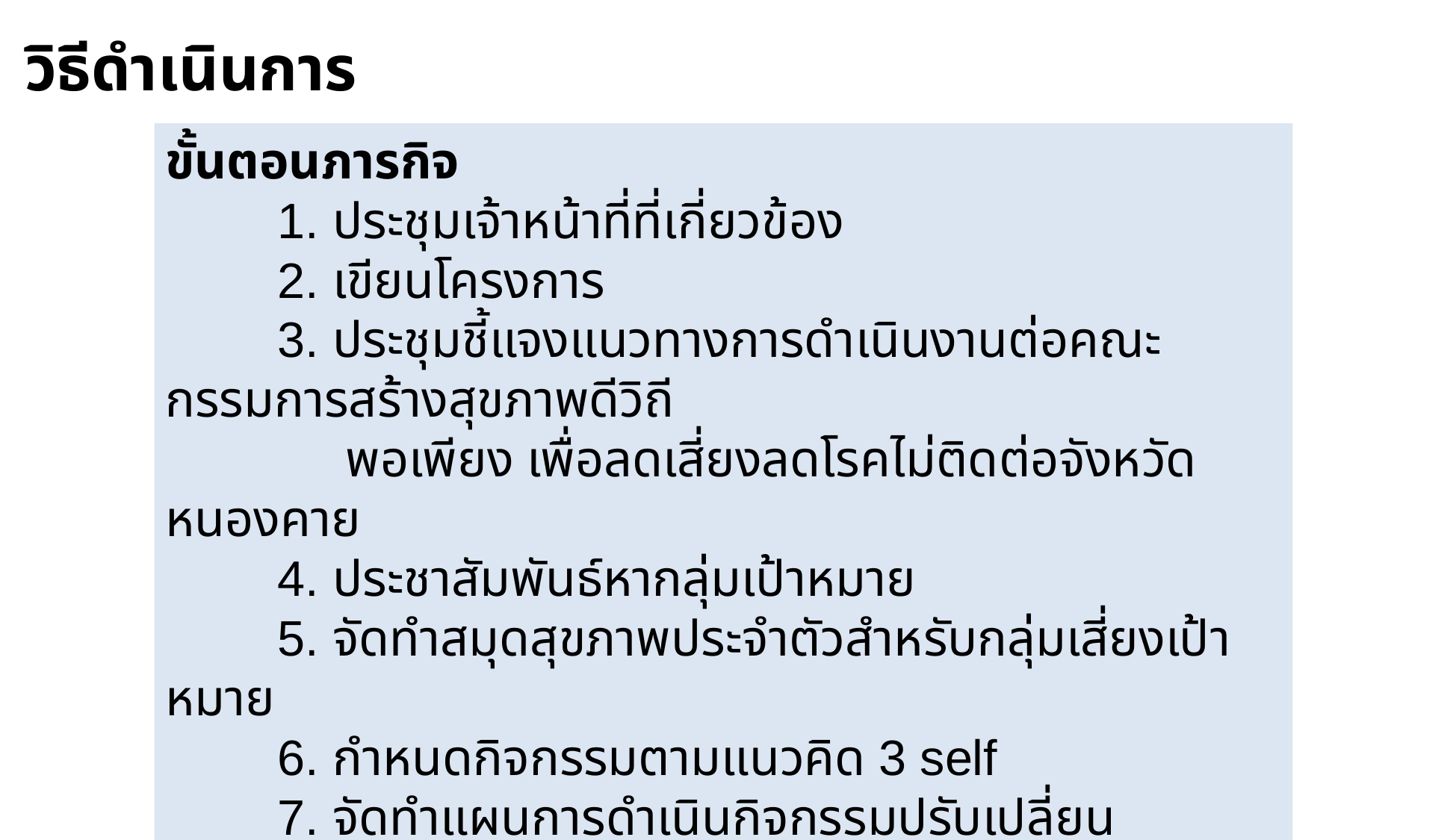

วิธีดำเนินการ
ขั้นตอนภารกิจ
	1. ประชุมเจ้าหน้าที่ที่เกี่ยวข้อง
	2. เขียนโครงการ
	3. ประชุมชี้แจงแนวทางการดำเนินงานต่อคณะกรรมการสร้างสุขภาพดีวิถี
              พอเพียง เพื่อลดเสี่ยงลดโรคไม่ติดต่อจังหวัดหนองคาย
	4. ประชาสัมพันธ์หากลุ่มเป้าหมาย
	5. จัดทำสมุดสุขภาพประจำตัวสำหรับกลุ่มเสี่ยงเป้าหมาย
	6. กำหนดกิจกรรมตามแนวคิด 3 self
	7. จัดทำแผนการดำเนินกิจกรรมปรับเปลี่ยนพฤติกรรมสุขภาพ
	8. จัดกิจกรรมตามโครงการ
	9. สรุปและประเมินผล